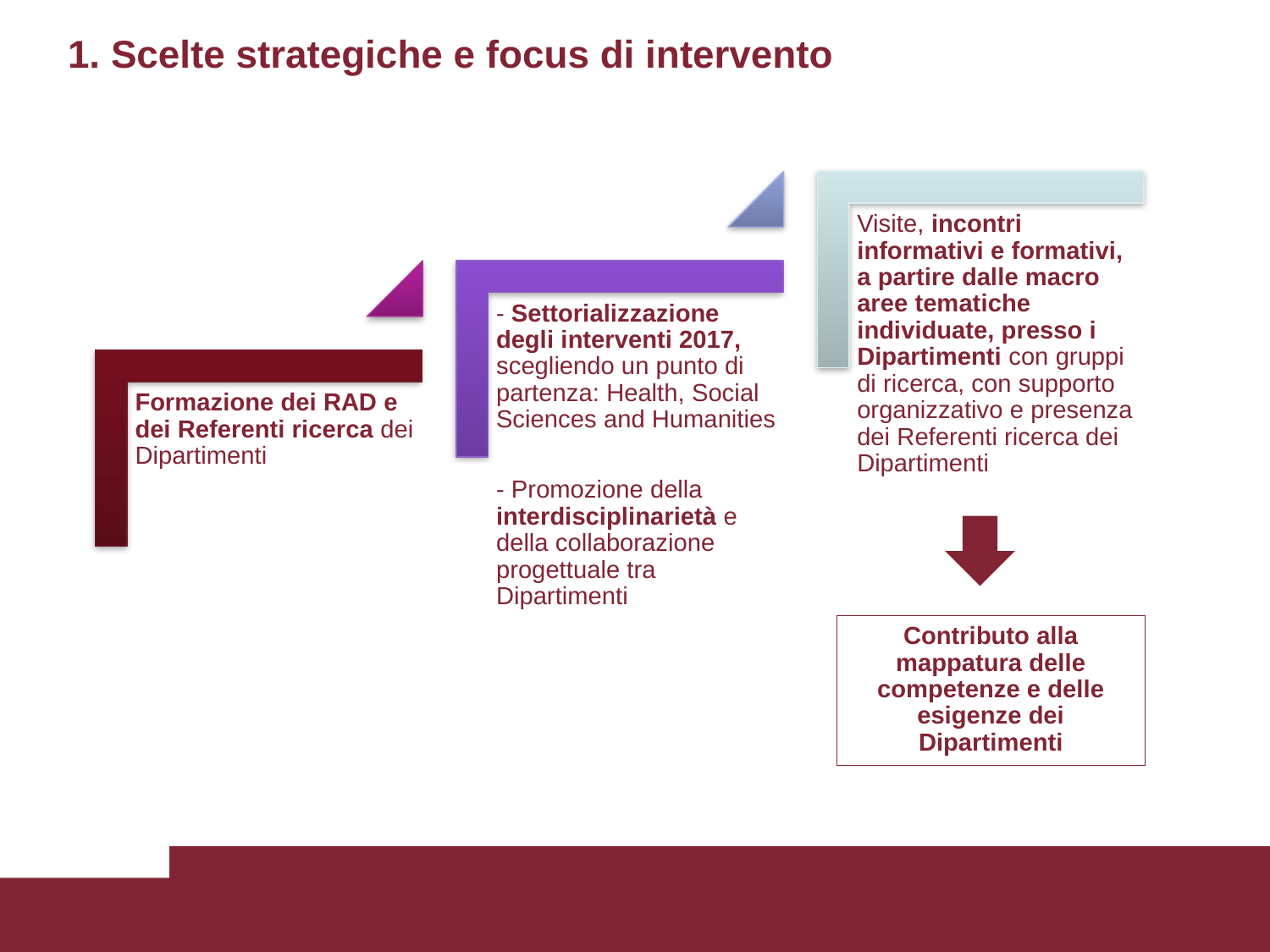

1. Scelte strategiche e focus di intervento

Formazione dei RAD e dei Referenti ricerca dei Dipartimenti
- Settorializzazione degli interventi 2017, scegliendo un punto di partenza: Health, Social Sciences and Humanities

- Promozione della interdisciplinarietà e della collaborazione progettuale tra Dipartimenti
Visite, incontri informativi e formativi, a partire dalle macro aree tematiche individuate, presso i Dipartimenti con gruppi di ricerca, con supporto organizzativo e presenza dei Referenti ricerca dei Dipartimenti

Contributo alla mappatura delle competenze e delle esigenze dei Dipartimenti